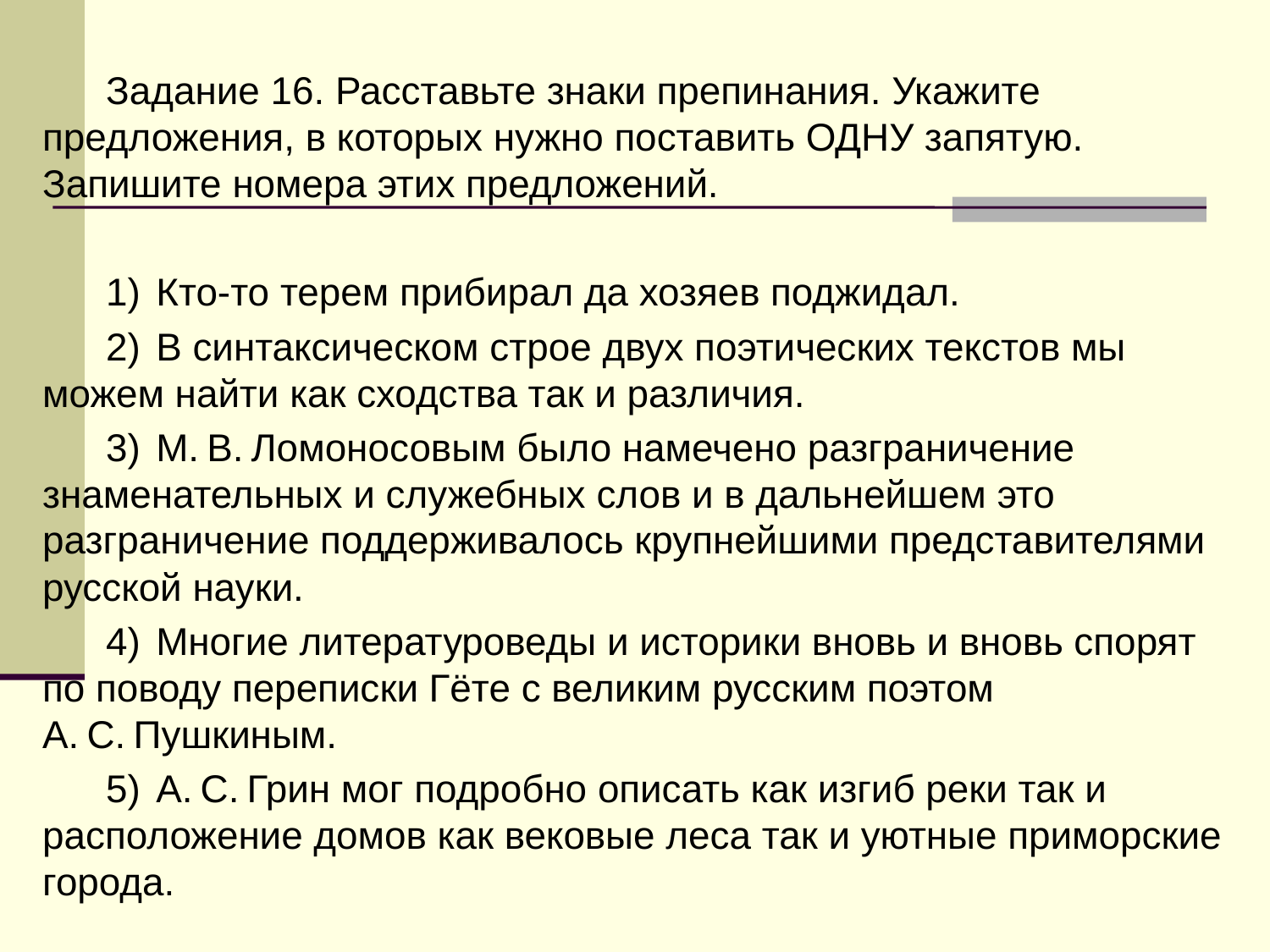

Задание 16. Расставьте знаки препинания. Укажите предложения, в которых нужно поставить ОДНУ запятую. Запишите номера этих предложений.

1)  Кто-то терем прибирал да хозяев поджидал.
2)  В синтаксическом строе двух поэтических текстов мы можем найти как сходства так и различия.
3)  М. В. Ломоносовым было намечено разграничение знаменательных и служебных слов и в дальнейшем это разграничение поддерживалось крупнейшими представителями русской науки.
4)  Многие литературоведы и историки вновь и вновь спорят по поводу переписки Гёте с великим русским поэтом А. С. Пушкиным.
5)  А. С. Грин мог подробно описать как изгиб реки так и расположение домов как вековые леса так и уютные приморские города.